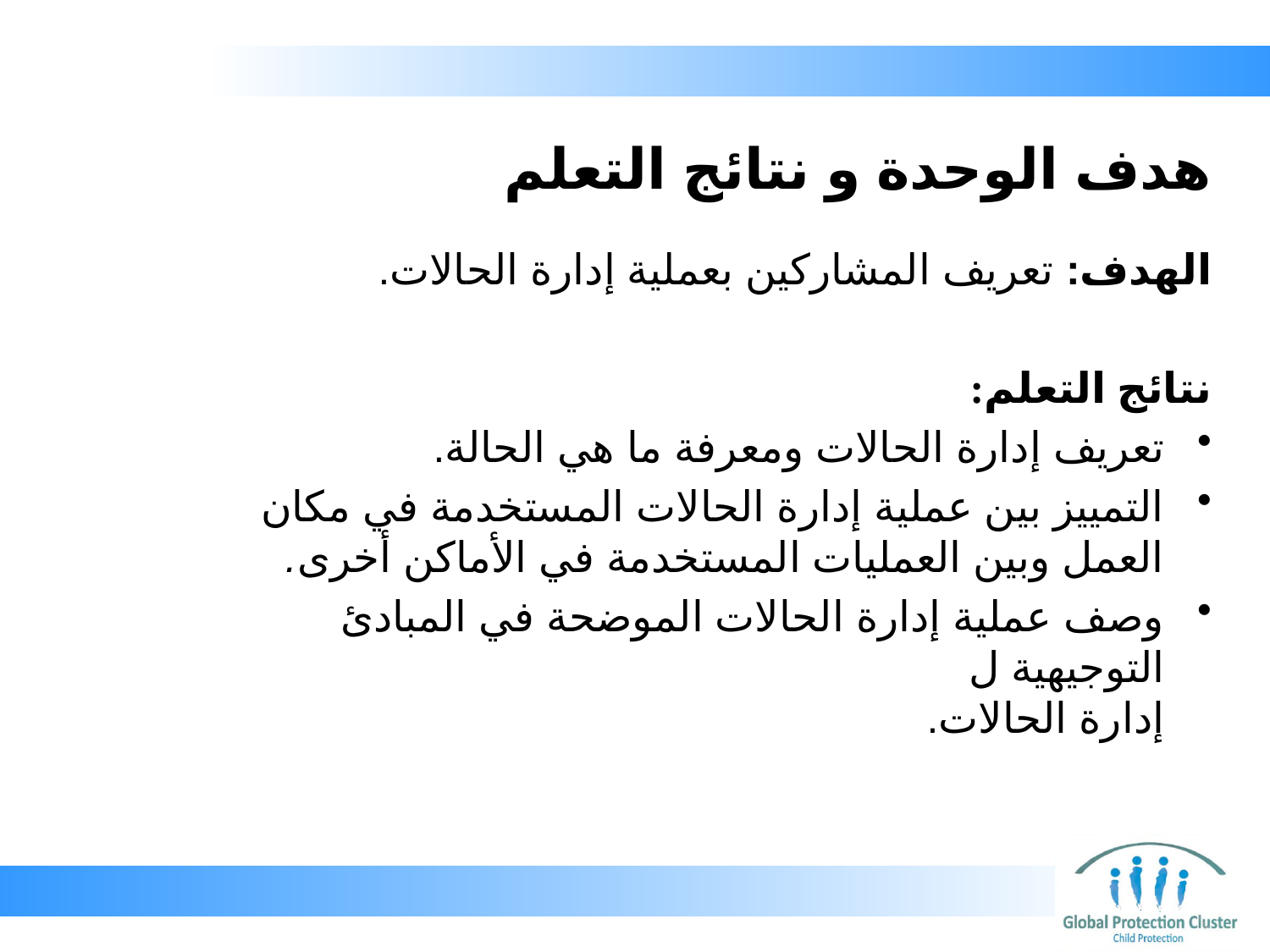

# هدف الوحدة و نتائج التعلم
الهدف: تعريف المشاركين بعملية إدارة الحالات.

نتائج التعلم:
تعريف إدارة الحالات ومعرفة ما هي الحالة.
التمييز بين عملية إدارة الحالات المستخدمة في مكان العمل وبين العمليات المستخدمة في الأماكن أخرى.
وصف عملية إدارة الحالات الموضحة في المبادئ التوجيهية ل
إدارة الحالات.